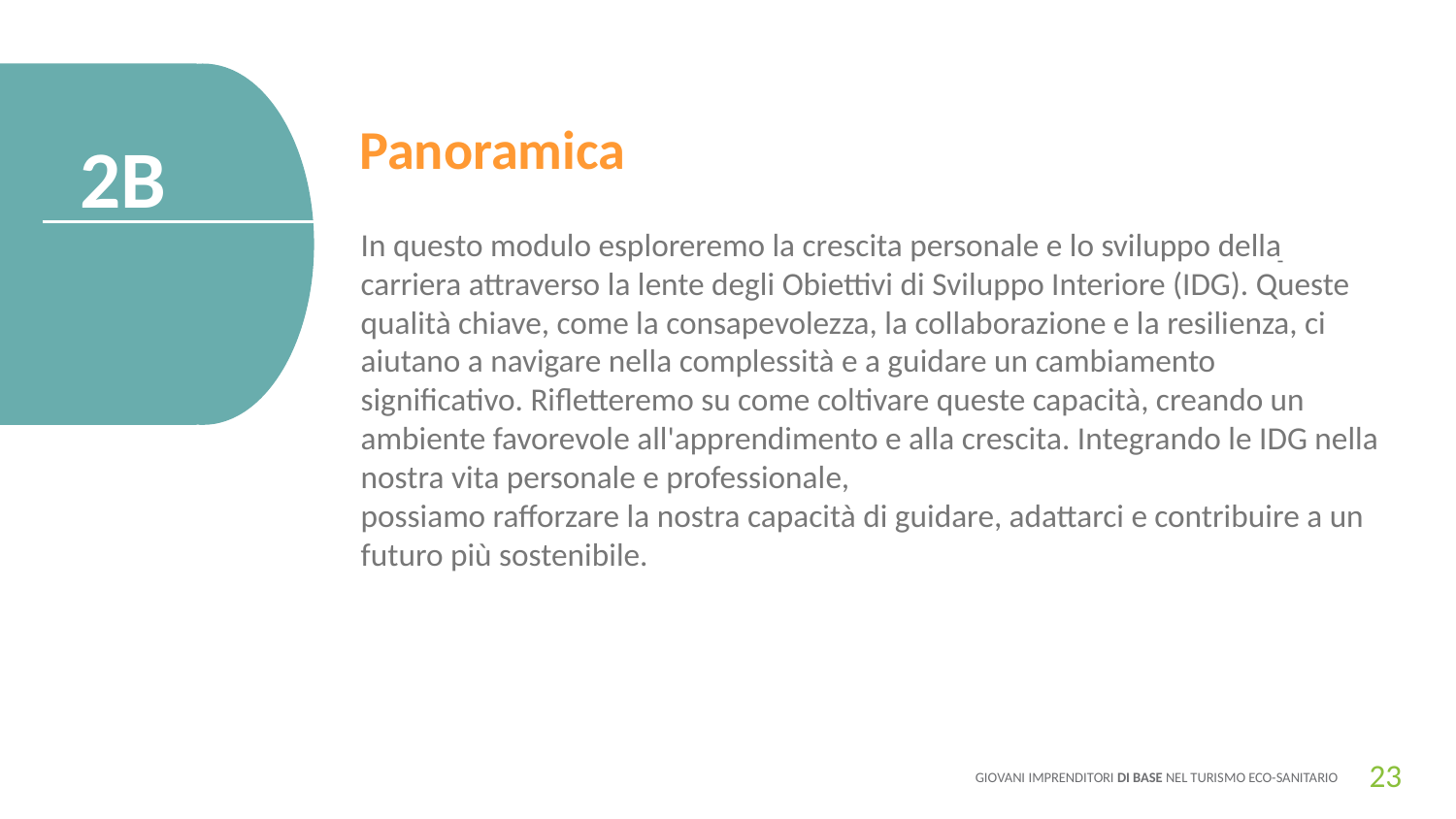

Panoramica
2B
In questo modulo esploreremo la crescita personale e lo sviluppo della carriera attraverso la lente degli Obiettivi di Sviluppo Interiore (IDG). Queste qualità chiave, come la consapevolezza, la collaborazione e la resilienza, ci aiutano a navigare nella complessità e a guidare un cambiamento significativo. Rifletteremo su come coltivare queste capacità, creando un ambiente favorevole all'apprendimento e alla crescita. Integrando le IDG nella nostra vita personale e professionale,
possiamo rafforzare la nostra capacità di guidare, adattarci e contribuire a un futuro più sostenibile.

-
23